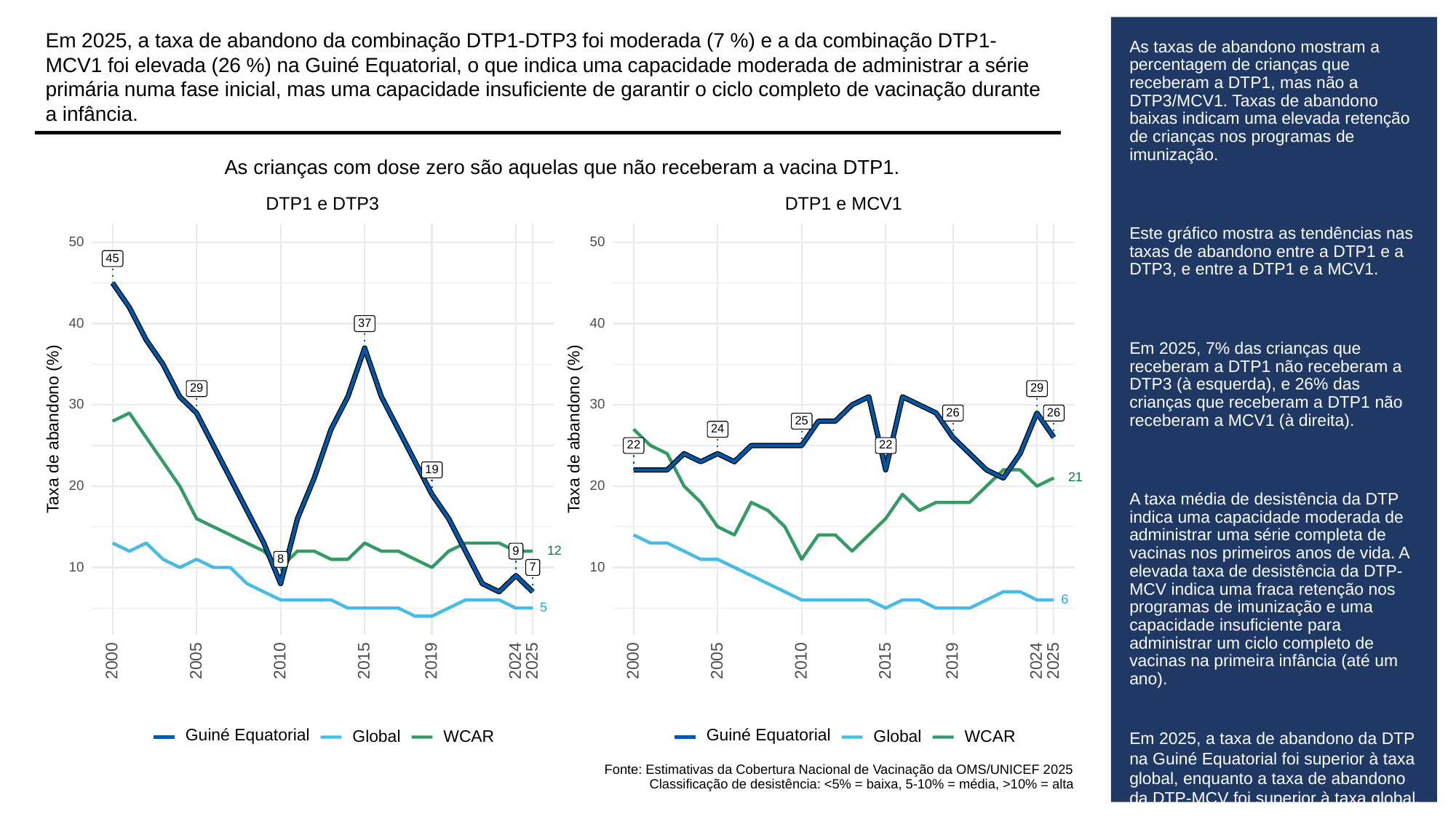

Em 2025, a taxa de abandono da combinação DTP1-DTP3 foi moderada (7 %) e a da combinação DTP1-MCV1 foi elevada (26 %) na Guiné Equatorial, o que indica uma capacidade moderada de administrar a série primária numa fase inicial, mas uma capacidade insuficiente de garantir o ciclo completo de vacinação durante a infância.
# As taxas de abandono mostram a percentagem de crianças que receberam a DTP1, mas não a DTP3/MCV1. Taxas de abandono baixas indicam uma elevada retenção de crianças nos programas de imunização.

Este gráfico mostra as tendências nas taxas de abandono entre a DTP1 e a DTP3, e entre a DTP1 e a MCV1.

Em 2025, 7% das crianças que receberam a DTP1 não receberam a DTP3 (à esquerda), e 26% das crianças que receberam a DTP1 não receberam a MCV1 (à direita).

A taxa média de desistência da DTP indica uma capacidade moderada de administrar uma série completa de vacinas nos primeiros anos de vida. A elevada taxa de desistência da DTP-MCV indica uma fraca retenção nos programas de imunização e uma capacidade insuficiente para administrar um ciclo completo de vacinas na primeira infância (até um ano).

Em 2025, a taxa de abandono da DTP na Guiné Equatorial foi superior à taxa global, enquanto a taxa de abandono da DTP-MCV foi superior à taxa global.

As crianças com dose zero são aquelas que não receberam a vacina DTP1.
DTP1 e MCV1
DTP1 e DTP3

50
50

45

40
40
37

29
29

30
30

26
26

25

Taxa de abandono (%)
Taxa de abandono (%)
24

22
22

19

21
20
20

12
9

8

10
10
7

6
5

2000
2005
2010
2015
2019
2024
2025
2000
2005
2010
2015
2019
2024
2025
Guiné Equatorial
Guiné Equatorial
Global
WCAR
Global
WCAR

Fonte: Estimativas da Cobertura Nacional de Vacinação da OMS/UNICEF 2025
Classificação de desistência: <5% = baixa, 5-10% = média, >10% = alta